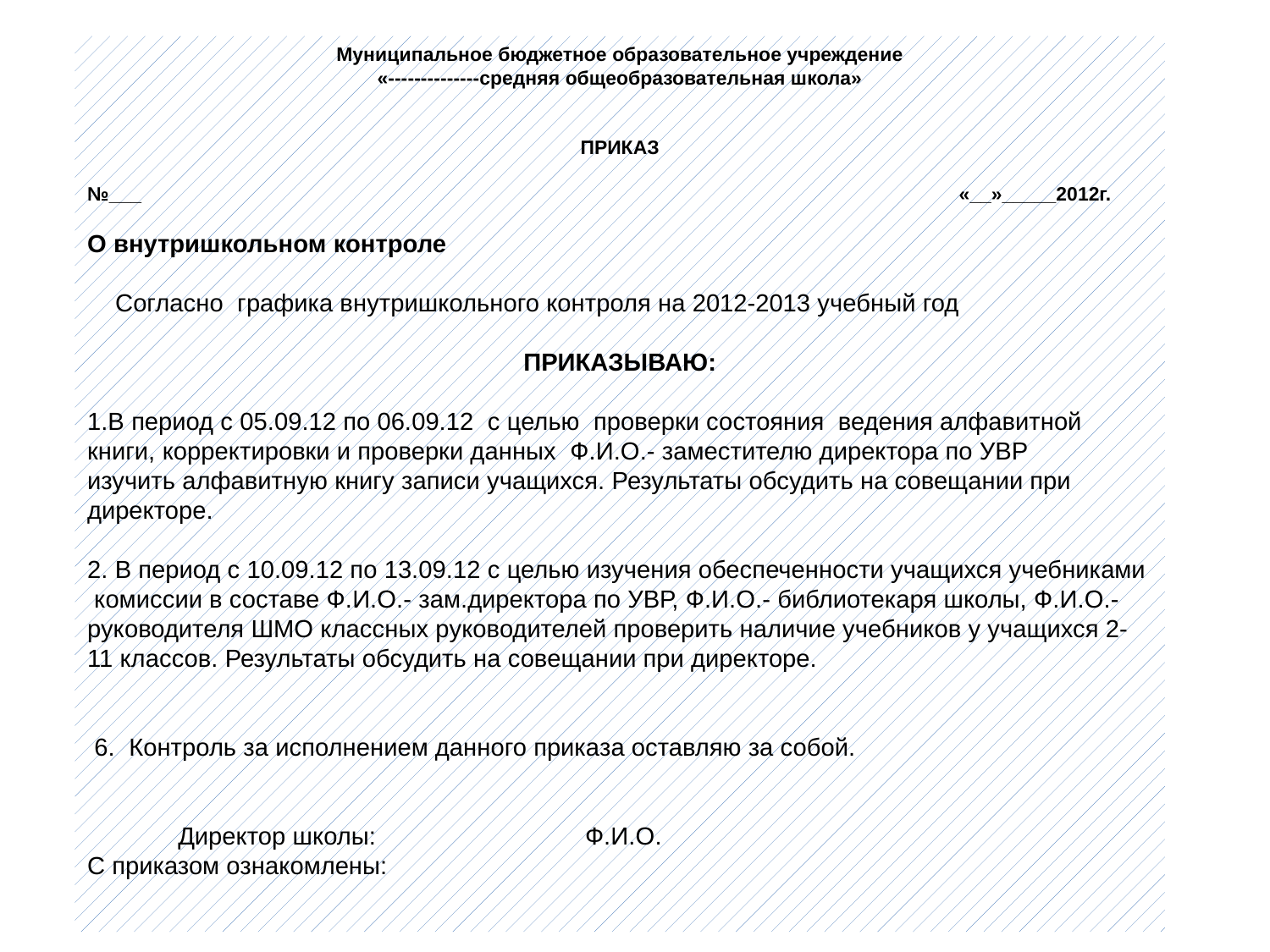

Муниципальное бюджетное образовательное учреждение
«--------------средняя общеобразовательная школа»

ПРИКАЗ

№___                                                                                                                                                     «__»_____2012г.

О внутришкольном контроле

    Согласно  графика внутришкольного контроля на 2012-2013 учебный год

ПРИКАЗЫВАЮ:

1.В период с 05.09.12 по 06.09.12  с целью  проверки состояния  ведения алфавитной книги, корректировки и проверки данных  Ф.И.О.- заместителю директора по УВР
изучить алфавитную книгу записи учащихся. Результаты обсудить на совещании при директоре.

2. В период с 10.09.12 по 13.09.12 с целью изучения обеспеченности учащихся учебниками  комиссии в составе Ф.И.О.- зам.директора по УВР, Ф.И.О.- библиотекаря школы, Ф.И.О.- руководителя ШМО классных руководителей проверить наличие учебников у учащихся 2-11 классов. Результаты обсудить на совещании при директоре.

 6.  Контроль за исполнением данного приказа оставляю за собой.

             Директор школы:                              Ф.И.О.
С приказом ознакомлены: